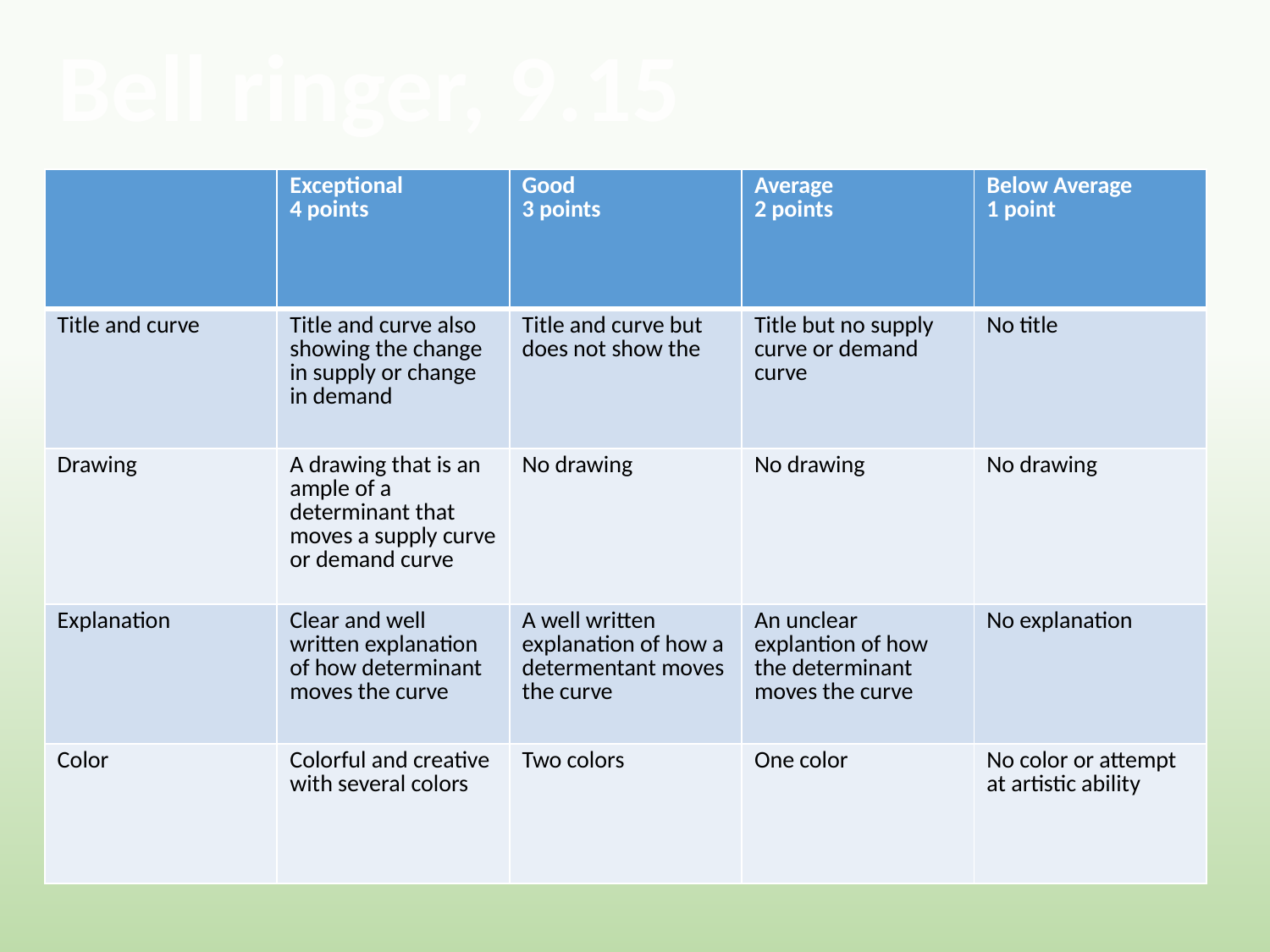

Bell ringer, 9.15
|  | Exceptional 4 points | Good 3 points | Average 2 points | Below Average 1 point |
| --- | --- | --- | --- | --- |
| Title and curve | Title and curve also showing the change in supply or change in demand | Title and curve but does not show the | Title but no supply curve or demand curve | No title |
| Drawing | A drawing that is an ample of a determinant that moves a supply curve or demand curve | No drawing | No drawing | No drawing |
| Explanation | Clear and well written explanation of how determinant moves the curve | A well written explanation of how a determentant moves the curve | An unclear explantion of how the determinant moves the curve | No explanation |
| Color | Colorful and creative with several colors | Two colors | One color | No color or attempt at artistic ability |